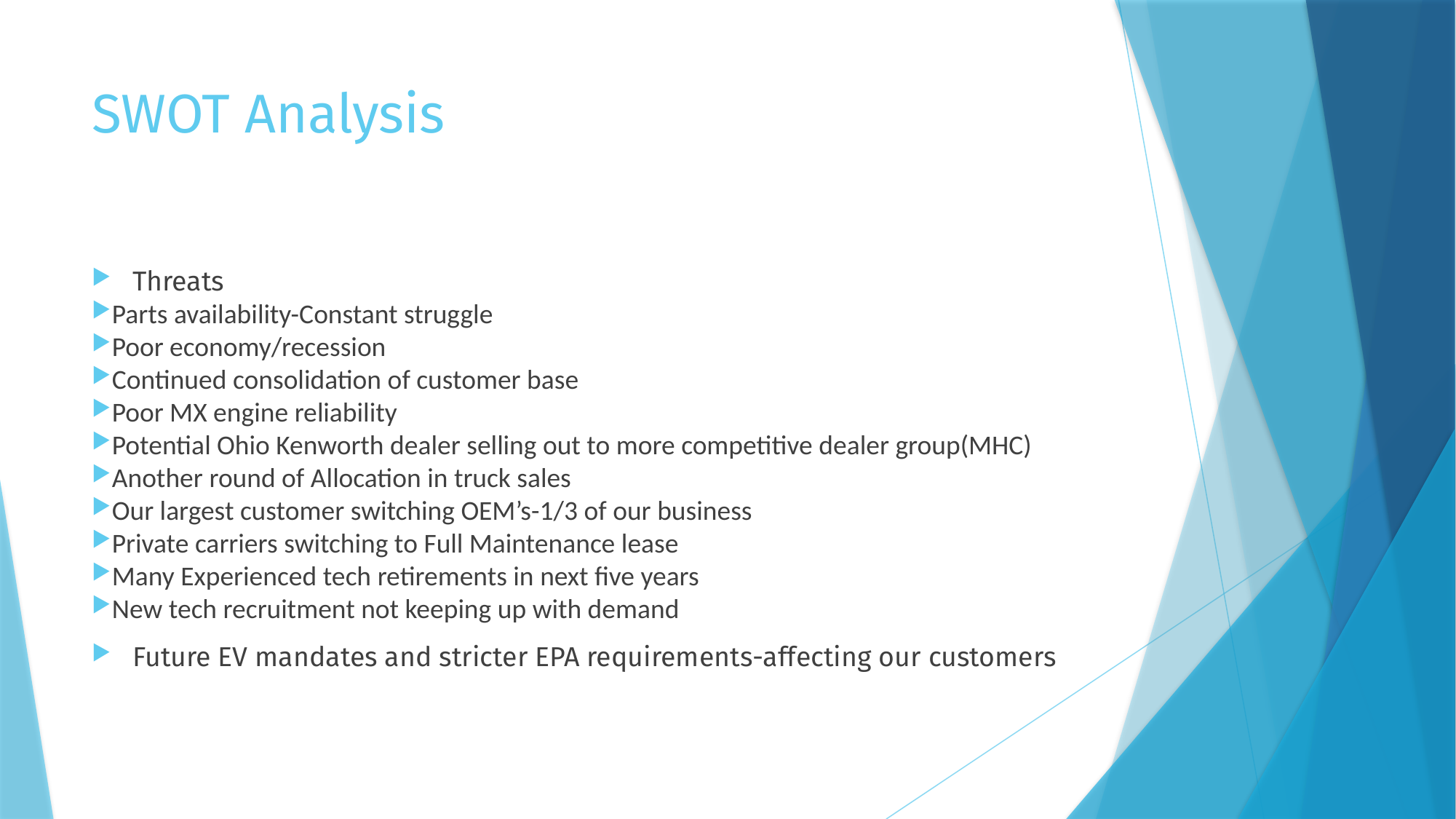

# SWOT Analysis
Threats
Parts availability-Constant struggle
Poor economy/recession
Continued consolidation of customer base
Poor MX engine reliability
Potential Ohio Kenworth dealer selling out to more competitive dealer group(MHC)
Another round of Allocation in truck sales
Our largest customer switching OEM’s-1/3 of our business
Private carriers switching to Full Maintenance lease
Many Experienced tech retirements in next five years
New tech recruitment not keeping up with demand
Future EV mandates and stricter EPA requirements-affecting our customers